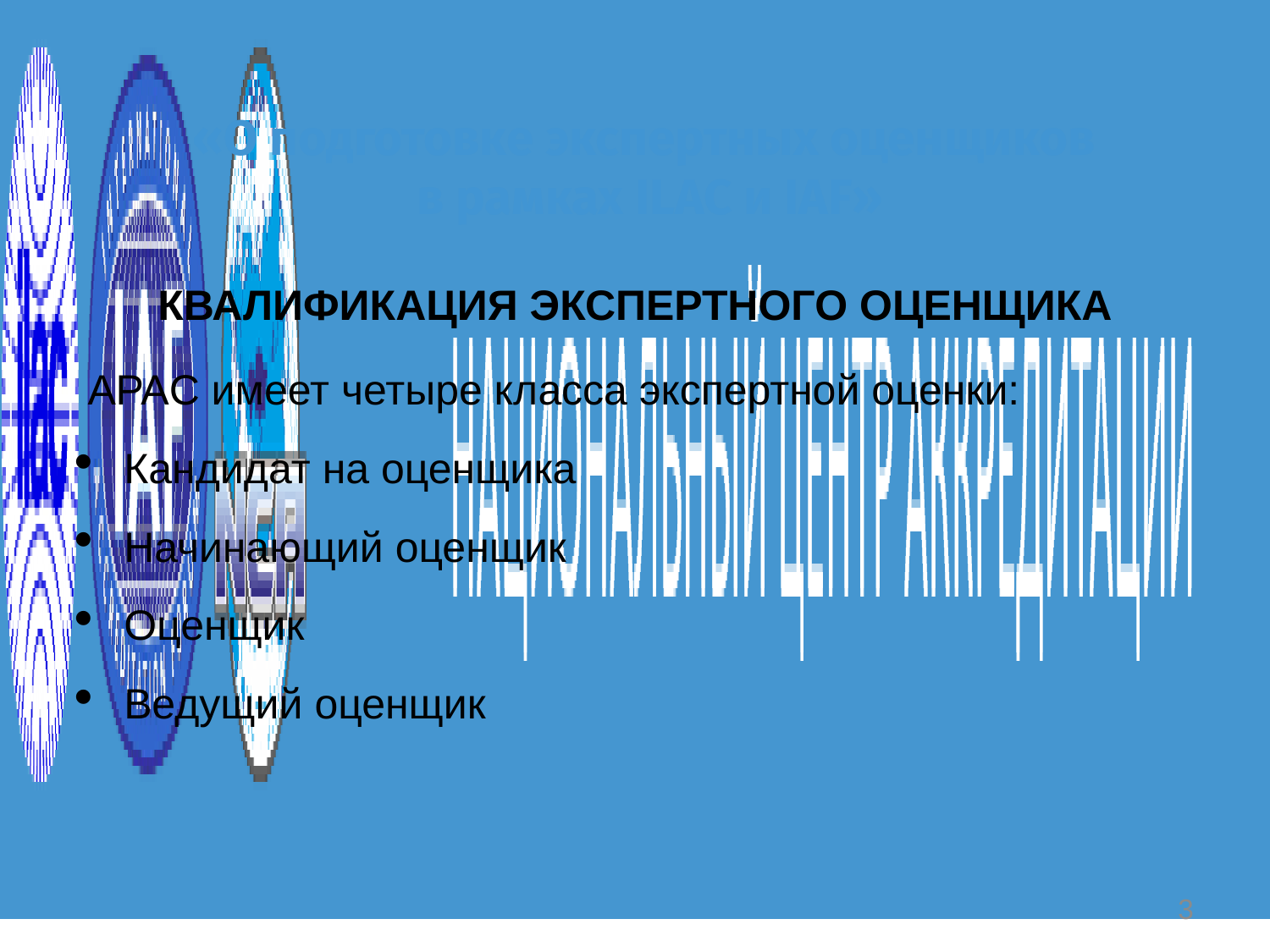

# «О подготовке экспертных оценщиков в рамках ILAC и IAF»
Квалификация экспертного оценщика
APAC имеет четыре класса экспертной оценки:
Кандидат на оценщика
Начинающий оценщик
Оценщик
Ведущий оценщик

3